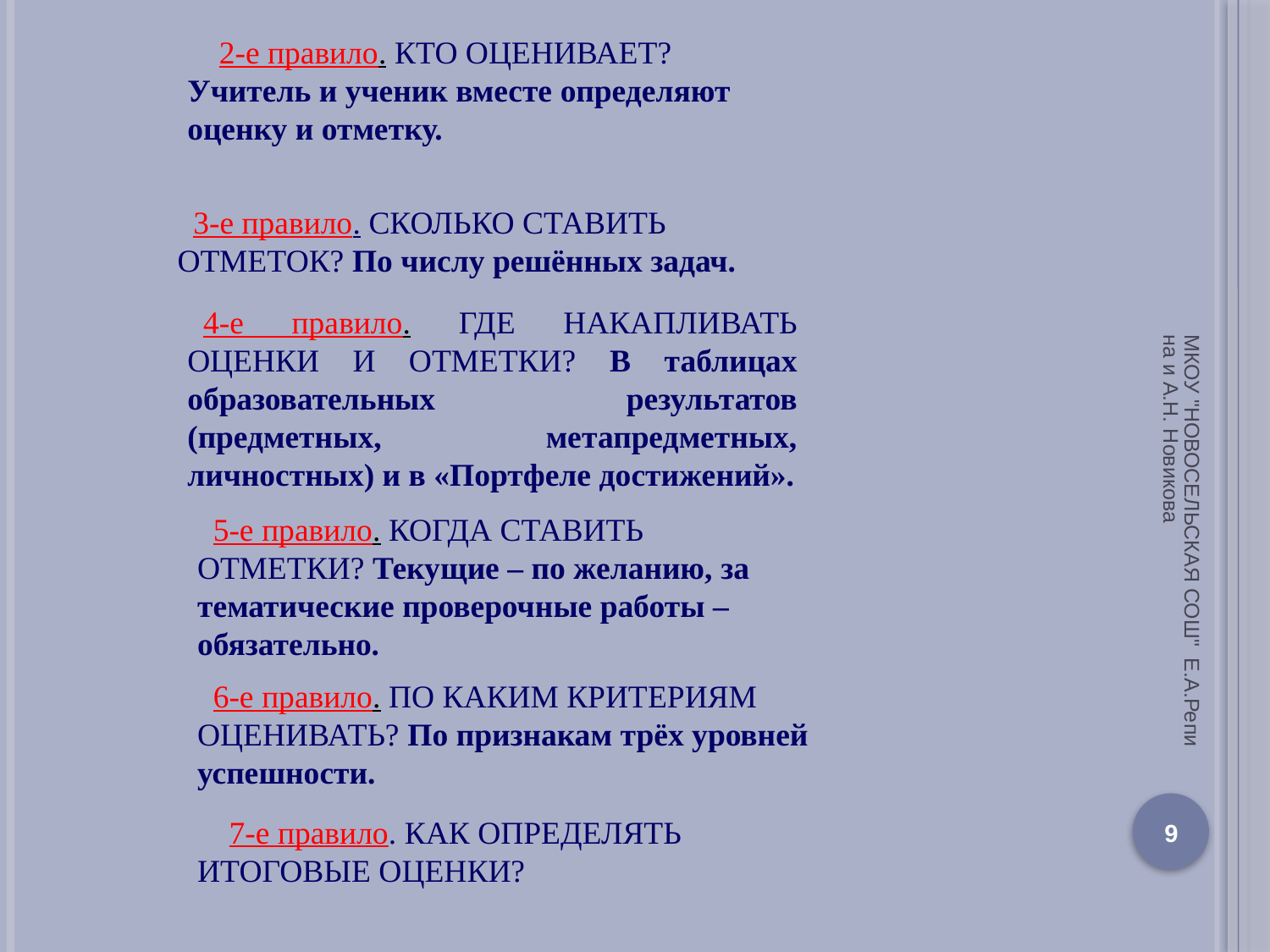

2-е правило. КТО ОЦЕНИВАЕТ? Учитель и ученик вместе определяют оценку и отметку.
3-е правило. СКОЛЬКО СТАВИТЬ ОТМЕТОК? По числу решённых задач.
4-е правило. ГДЕ НАКАПЛИВАТЬ ОЦЕНКИ И ОТМЕТКИ? В таблицах образовательных результатов (предметных, метапредметных, личностных) и в «Портфеле достижений».
5-е правило. КОГДА СТАВИТЬ ОТМЕТКИ? Текущие – по желанию, за тематические проверочные работы – обязательно.
МКОУ "НОВОСЕЛЬСКАЯ СОШ"  Е.А.Репина и А.Н. Новикова
6-е правило. ПО КАКИМ КРИТЕРИЯМ ОЦЕНИВАТЬ? По признакам трёх уровней успешности.
9
7-е правило. КАК ОПРЕДЕЛЯТЬ ИТОГОВЫЕ ОЦЕНКИ?